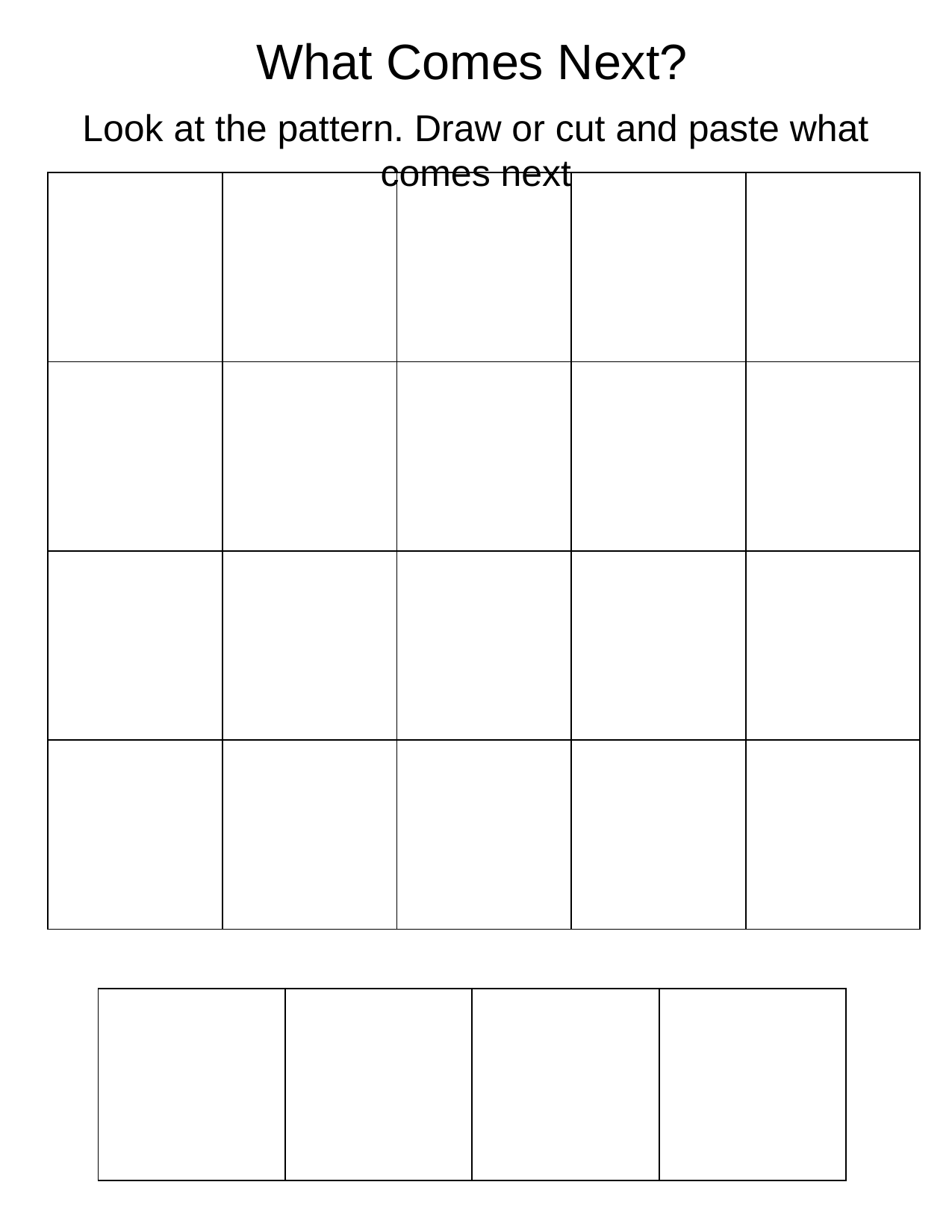

What Comes Next?
Look at the pattern. Draw or cut and paste what comes next
|  |  |  |  |  |
| --- | --- | --- | --- | --- |
|  |  |  |  |  |
|  |  |  |  |  |
|  |  |  |  |  |
|  |  |  |  |
| --- | --- | --- | --- |